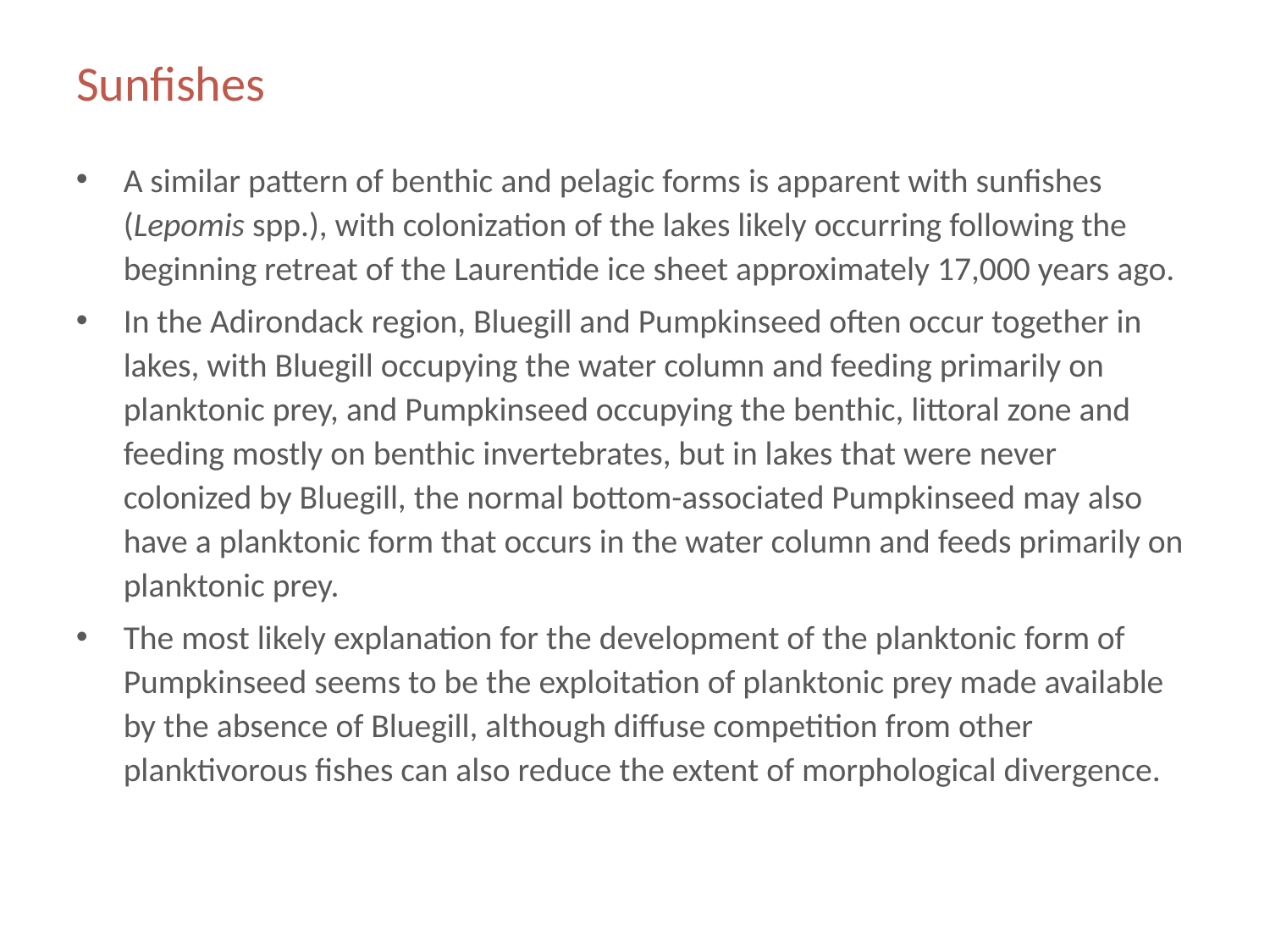

# Sunfishes
A similar pattern of benthic and pelagic forms is apparent with sunfishes (Lepomis spp.), with colonization of the lakes likely occurring following the beginning retreat of the Laurentide ice sheet approximately 17,000 years ago.
In the Adirondack region, Bluegill and Pumpkinseed often occur together in lakes, with Bluegill occupying the water column and feeding primarily on planktonic prey, and Pumpkinseed occupying the benthic, littoral zone and feeding mostly on benthic invertebrates, but in lakes that were never colonized by Bluegill, the normal bottom-associated Pumpkinseed may also have a planktonic form that occurs in the water column and feeds primarily on planktonic prey.
The most likely explanation for the development of the planktonic form of Pumpkinseed seems to be the exploitation of planktonic prey made available by the absence of Bluegill, although diffuse competition from other planktivorous fishes can also reduce the extent of morphological divergence.